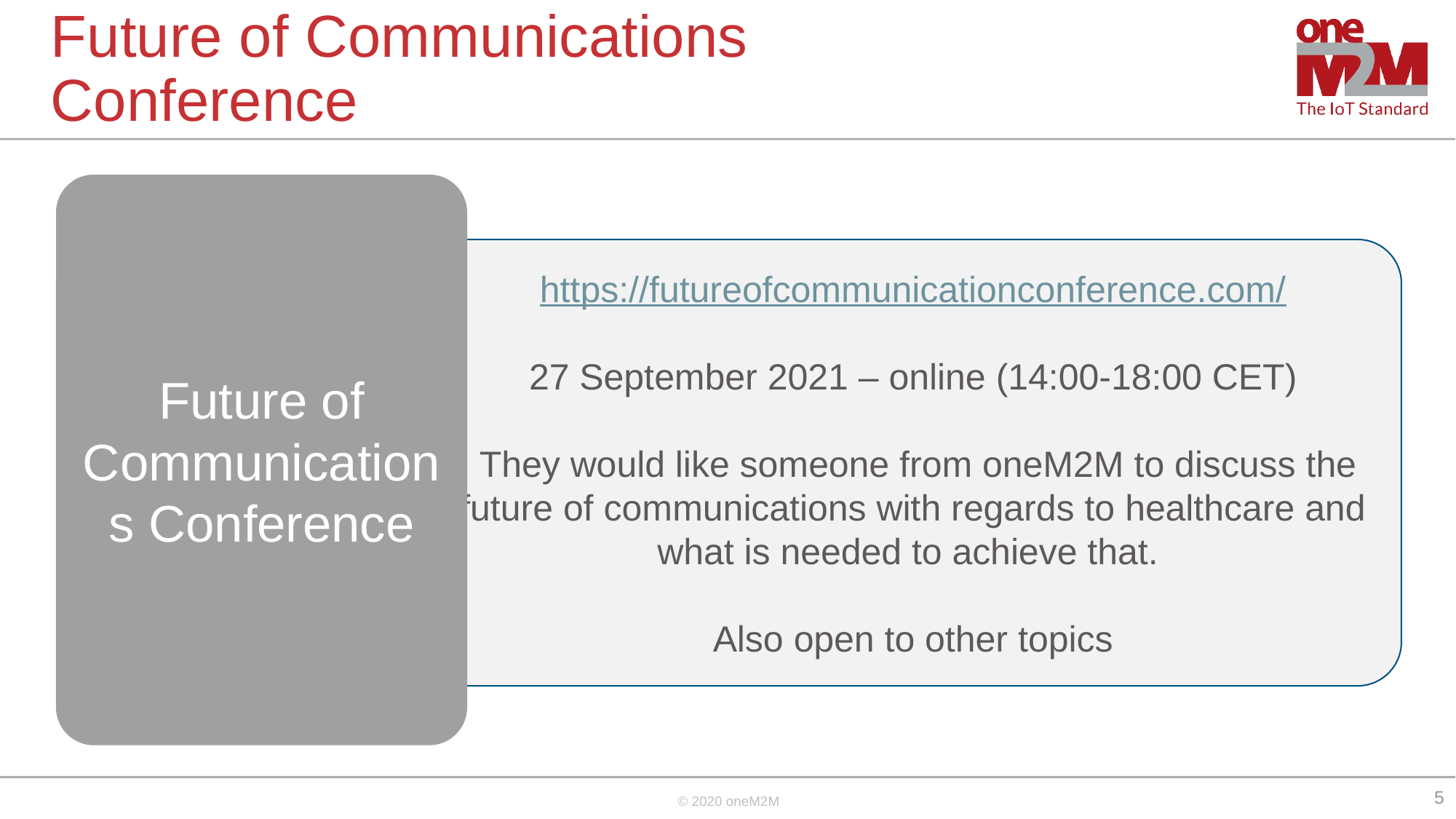

# Future of Communications Conference
Future of Communications Conference
https://futureofcommunicationconference.com/

27 September 2021 – online (14:00-18:00 CET)

 They would like someone from oneM2M to discuss the future of communications with regards to healthcare and what is needed to achieve that.

Also open to other topics
5